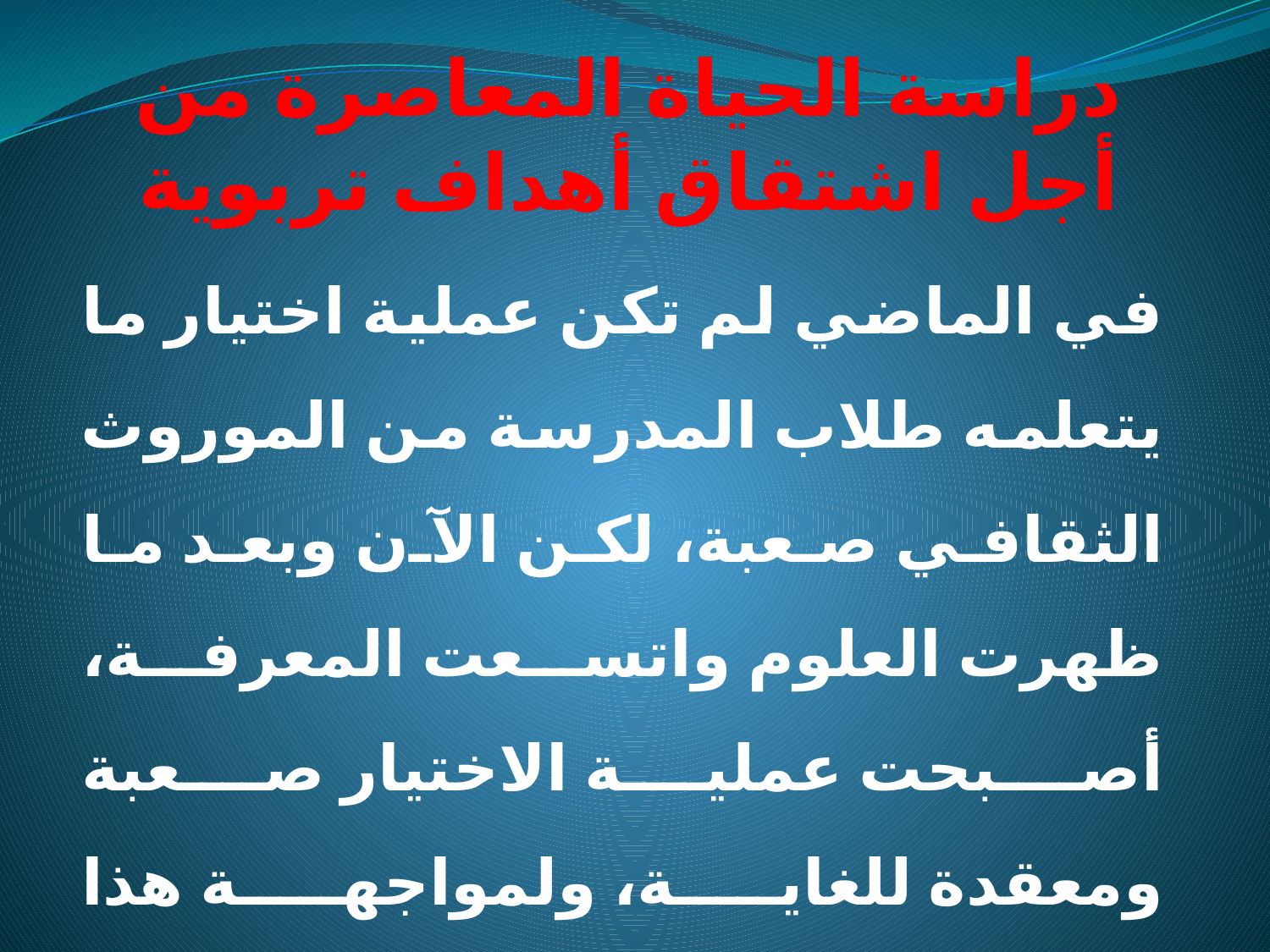

# دراسة الحياة المعاصرة من أجل اشتقاق أهداف تربوية
في الماضي لم تكن عملية اختيار ما يتعلمه طلاب المدرسة من الموروث الثقافي صعبة، لكن الآن وبعد ما ظهرت العلوم واتسعت المعرفة، أصبحت عملية الاختيار صعبة ومعقدة للغاية، ولمواجهة هذا التحدي، ظهر رأيان حول كيفية التعامل مع هذه المعضلة: